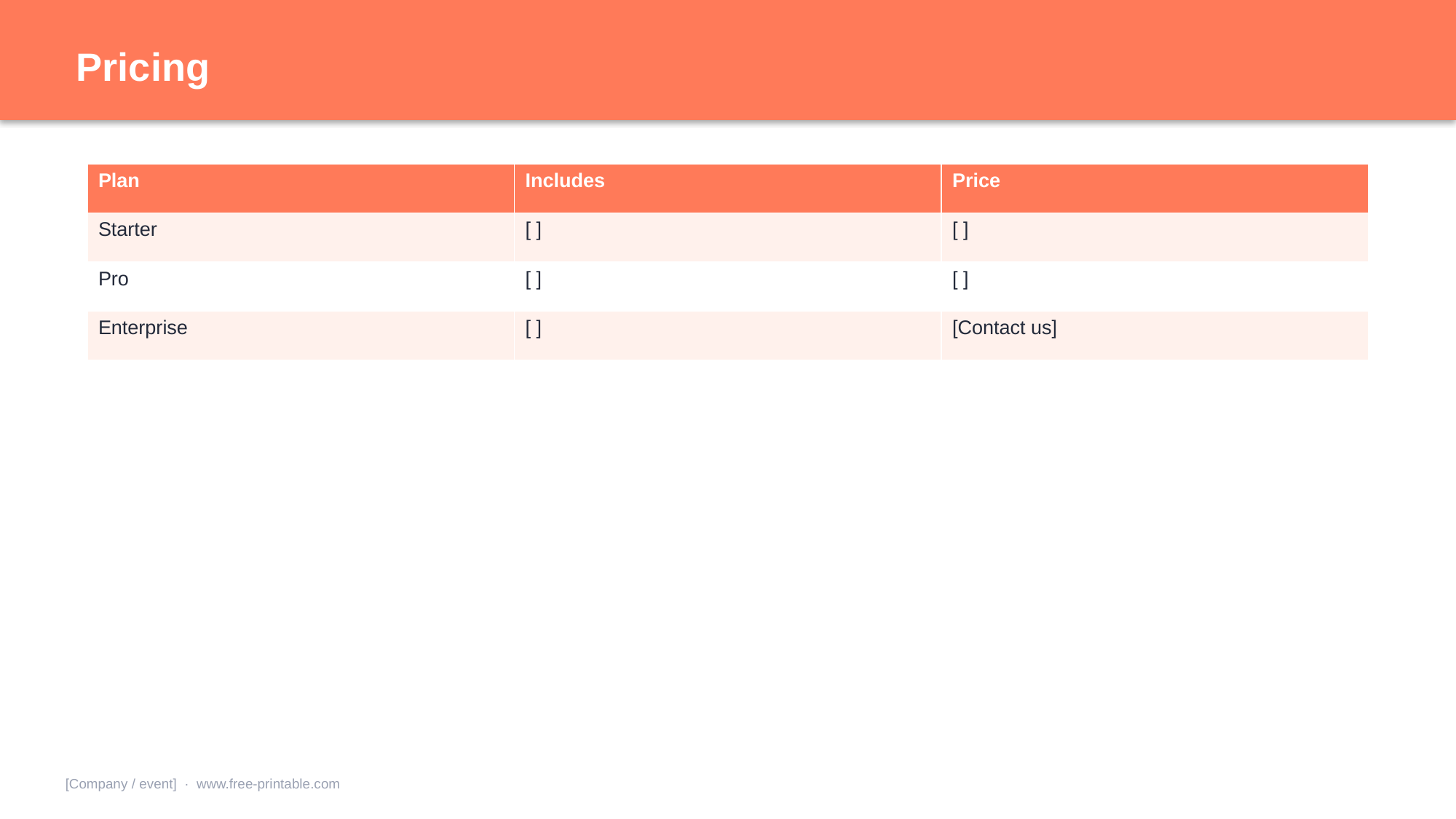

Pricing
| Plan | Includes | Price |
| --- | --- | --- |
| Starter | [ ] | [ ] |
| Pro | [ ] | [ ] |
| Enterprise | [ ] | [Contact us] |
[Company / event]  ·  www.free-printable.com